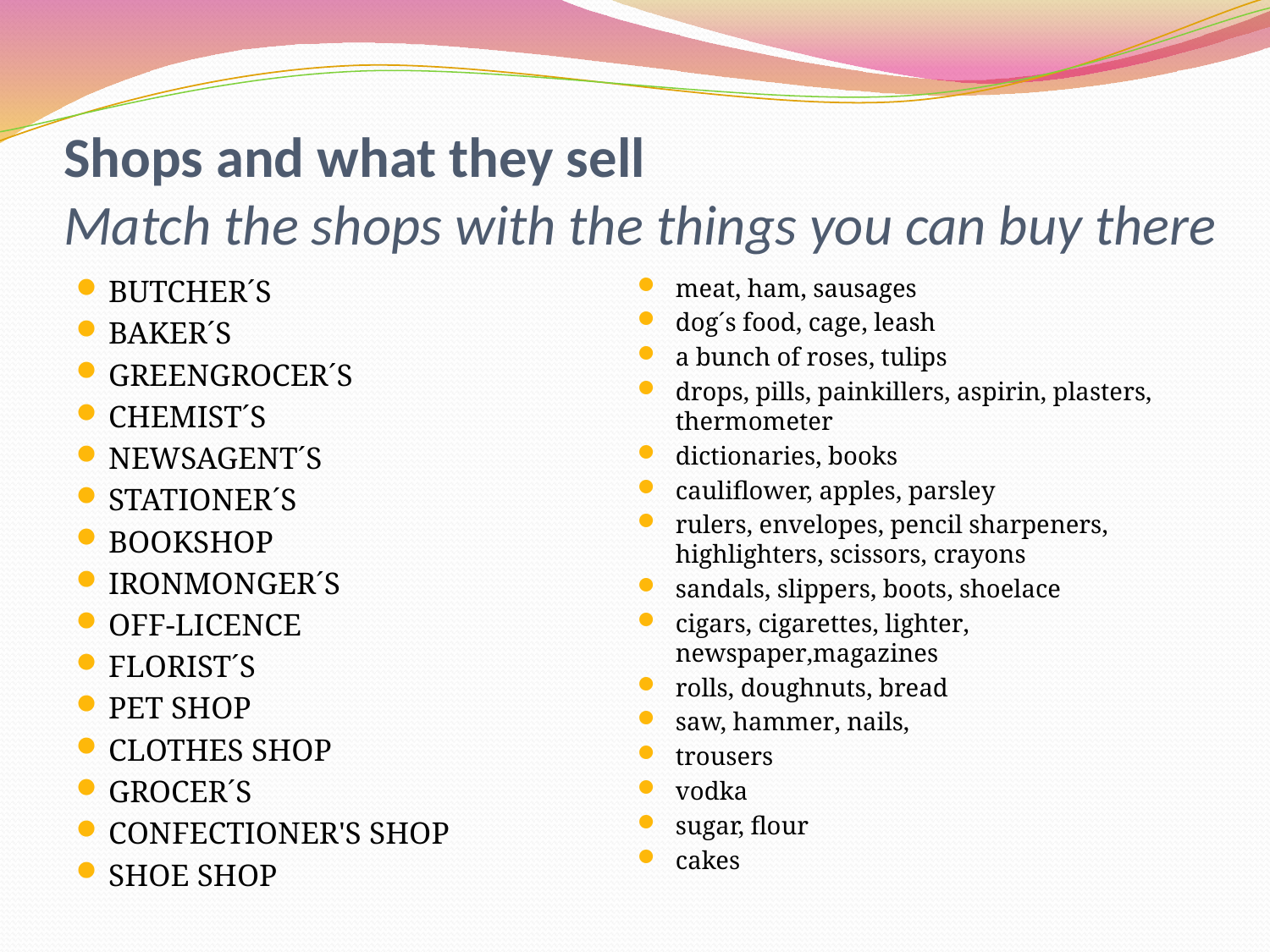

# Shops and what they sell Match the shops with the things you can buy there
meat, ham, sausages
dog´s food, cage, leash
a bunch of roses, tulips
drops, pills, painkillers, aspirin, plasters, thermometer
dictionaries, books
cauliflower, apples, parsley
rulers, envelopes, pencil sharpeners, highlighters, scissors, crayons
sandals, slippers, boots, shoelace
cigars, cigarettes, lighter, newspaper,magazines
rolls, doughnuts, bread
saw, hammer, nails,
trousers
vodka
sugar, flour
cakes
BUTCHER´S
BAKER´S
GREENGROCER´S
CHEMIST´S
NEWSAGENT´S
STATIONER´S
BOOKSHOP
IRONMONGER´S
OFF-LICENCE
FLORIST´S
PET SHOP
CLOTHES SHOP
GROCER´S
CONFECTIONER'S SHOP
SHOE SHOP